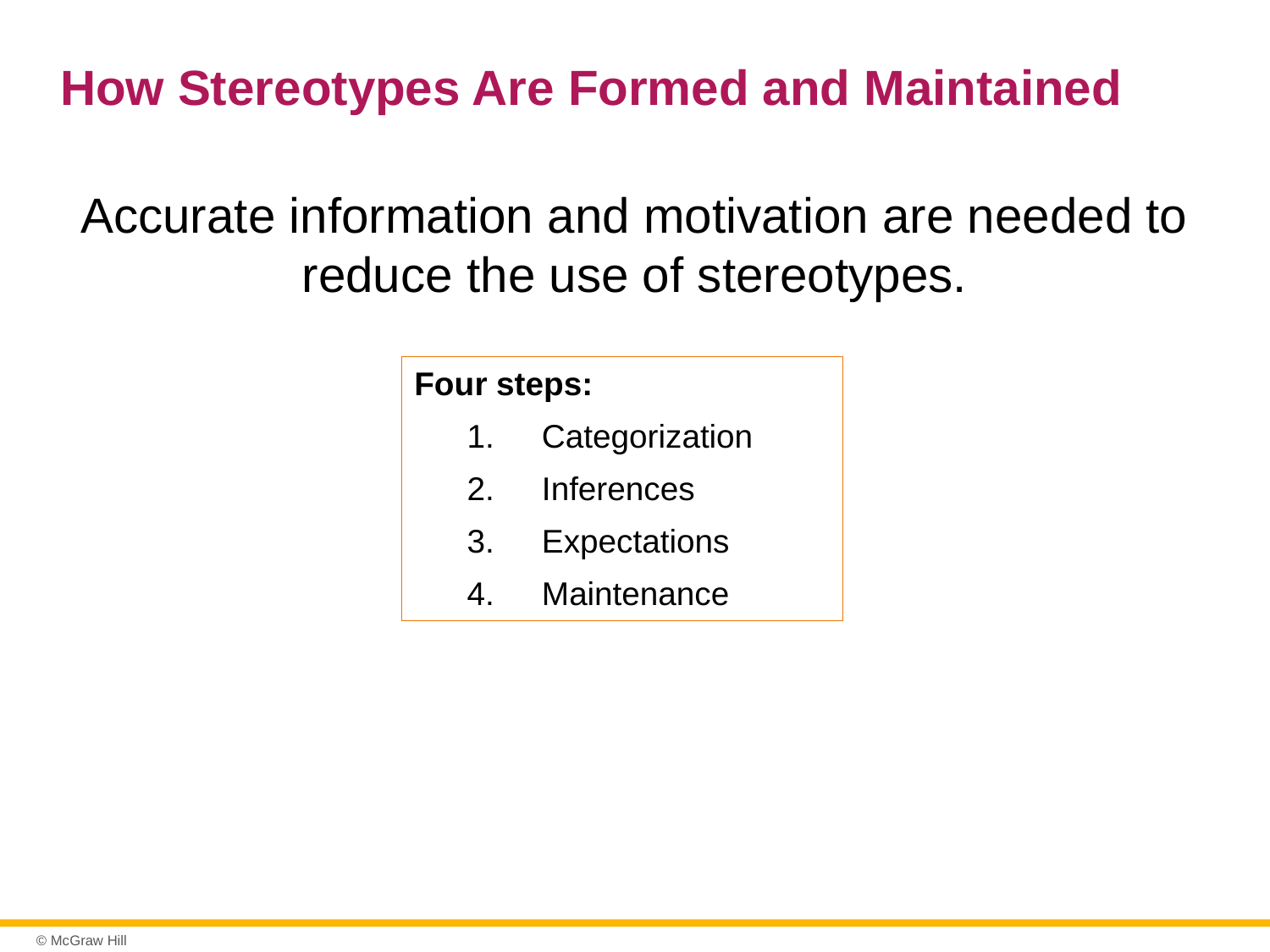

# How Stereotypes Are Formed and Maintained
Accurate information and motivation are needed to reduce the use of stereotypes.
Four steps:
Categorization
Inferences
Expectations
Maintenance